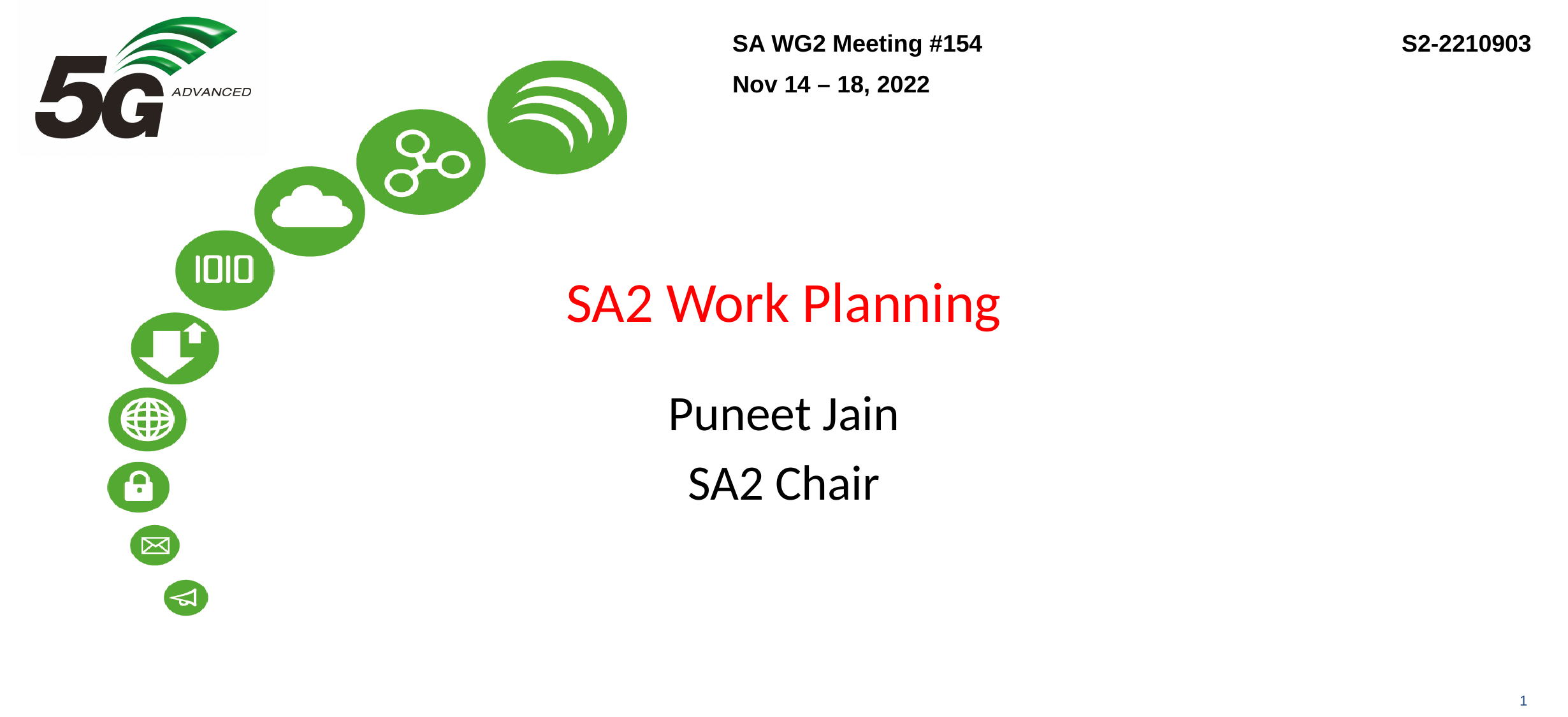

SA WG2 Meeting #154		S2-2210903
Nov 14 – 18, 2022
# SA2 Work Planning
Puneet Jain
SA2 Chair